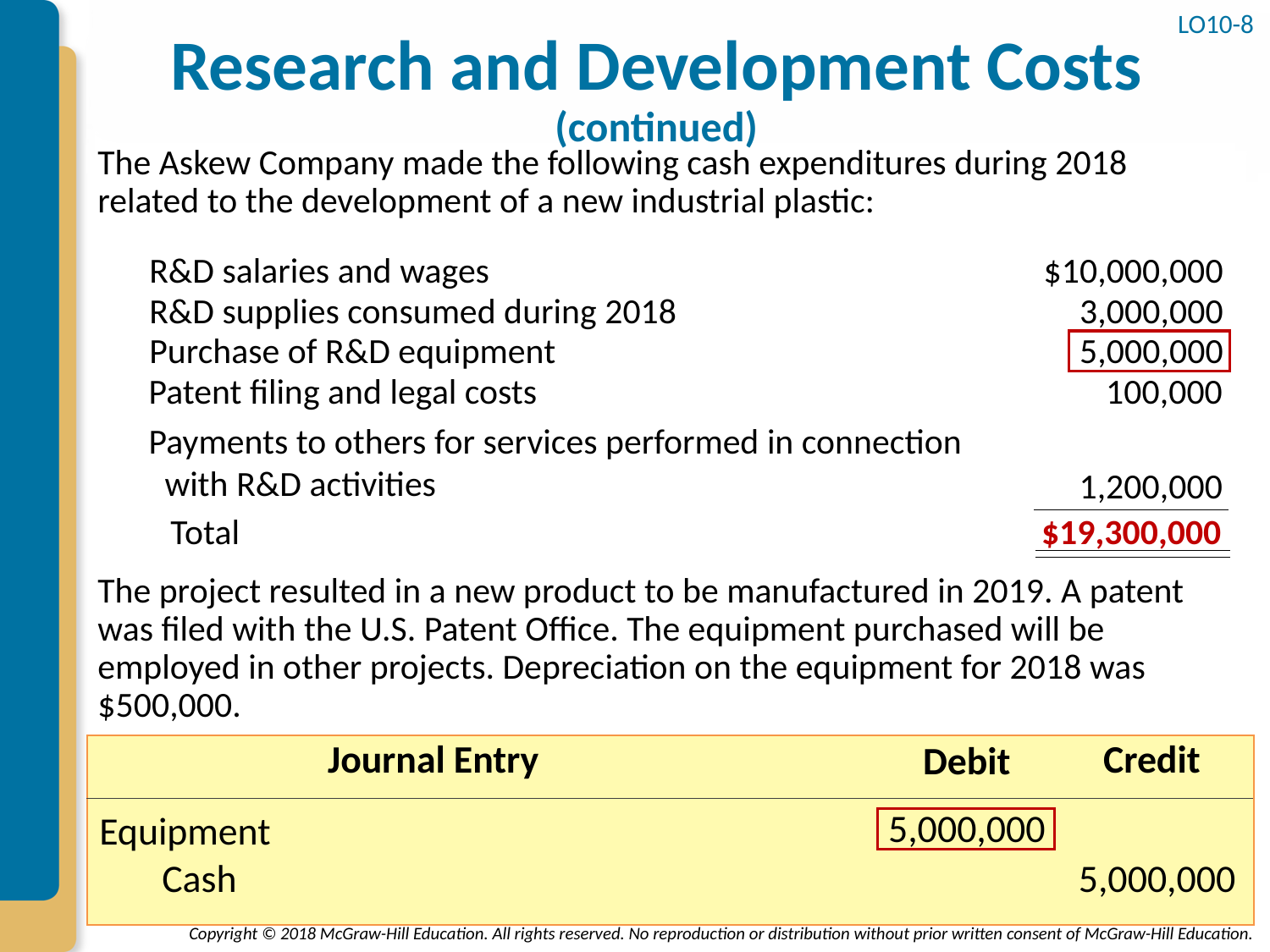

LO10-8
# Research and Development Costs (continued)
The Askew Company made the following cash expenditures during 2018 related to the development of a new industrial plastic:

The project resulted in a new product to be manufactured in 2019. A patent was filed with the U.S. Patent Office. The equipment purchased will be employed in other projects. Depreciation on the equipment for 2018 was $500,000.
R&D salaries and wages
$10,000,000
R&D supplies consumed during 2018
3,000,000
Purchase of R&D equipment
5,000,000

Patent filing and legal costs
100,000
Payments to others for services performed in connection
  with R&D activities
1,200,000
Total
$19,300,000
Credit
Journal Entry
Debit

5,000,000
Equipment

Cash
5,000,000